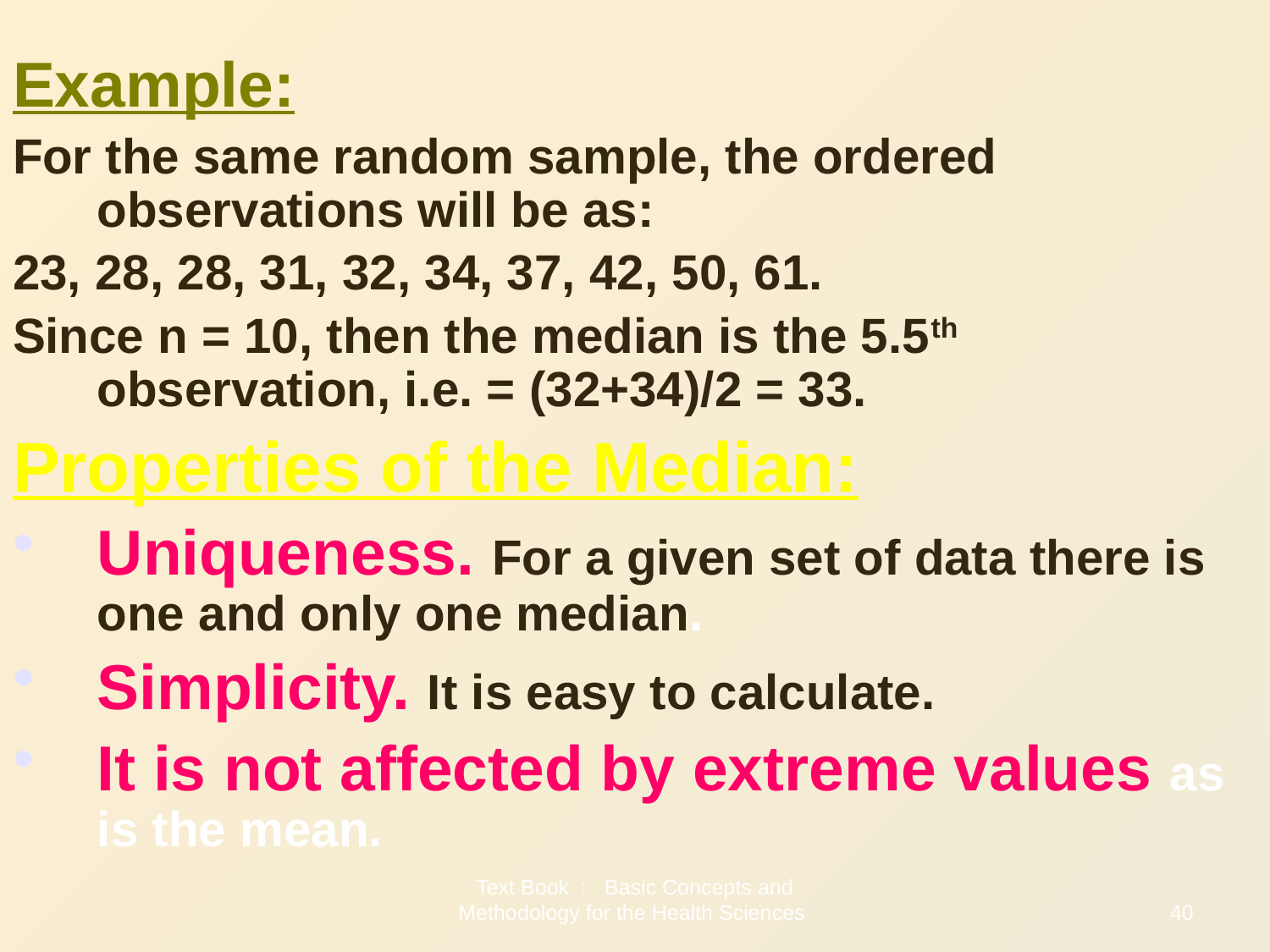

#
Example:
For the same random sample, the ordered observations will be as:
23, 28, 28, 31, 32, 34, 37, 42, 50, 61.
Since n = 10, then the median is the 5.5th observation, i.e. = (32+34)/2 = 33.
Properties of the Median:
Uniqueness. For a given set of data there is one and only one median.
Simplicity. It is easy to calculate.
It is not affected by extreme values as is the mean.
Text Book  :   Basic Concepts and Methodology for the Health Sciences
40